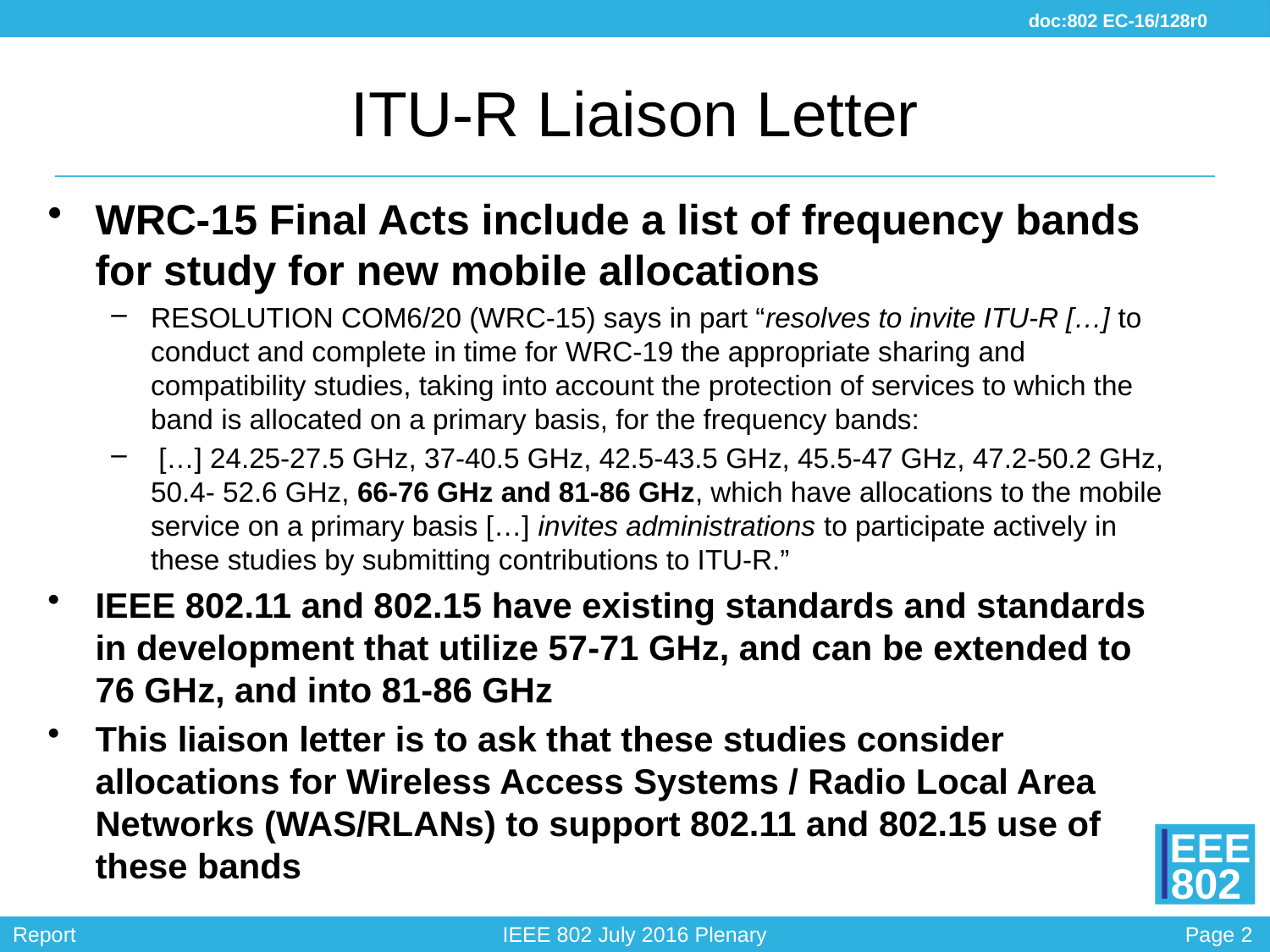

# ITU-R Liaison Letter
WRC-15 Final Acts include a list of frequency bands for study for new mobile allocations
RESOLUTION COM6/20 (WRC-15) says in part “resolves to invite ITU-R […] to conduct and complete in time for WRC-19 the appropriate sharing and compatibility studies, taking into account the protection of services to which the band is allocated on a primary basis, for the frequency bands:
 […] 24.25-27.5 GHz, 37-40.5 GHz, 42.5-43.5 GHz, 45.5-47 GHz, 47.2-50.2 GHz, 50.4- 52.6 GHz, 66-76 GHz and 81-86 GHz, which have allocations to the mobile service on a primary basis […] invites administrations to participate actively in these studies by submitting contributions to ITU-R.”
IEEE 802.11 and 802.15 have existing standards and standards in development that utilize 57-71 GHz, and can be extended to 76 GHz, and into 81-86 GHz
This liaison letter is to ask that these studies consider allocations for Wireless Access Systems / Radio Local Area Networks (WAS/RLANs) to support 802.11 and 802.15 use of these bands